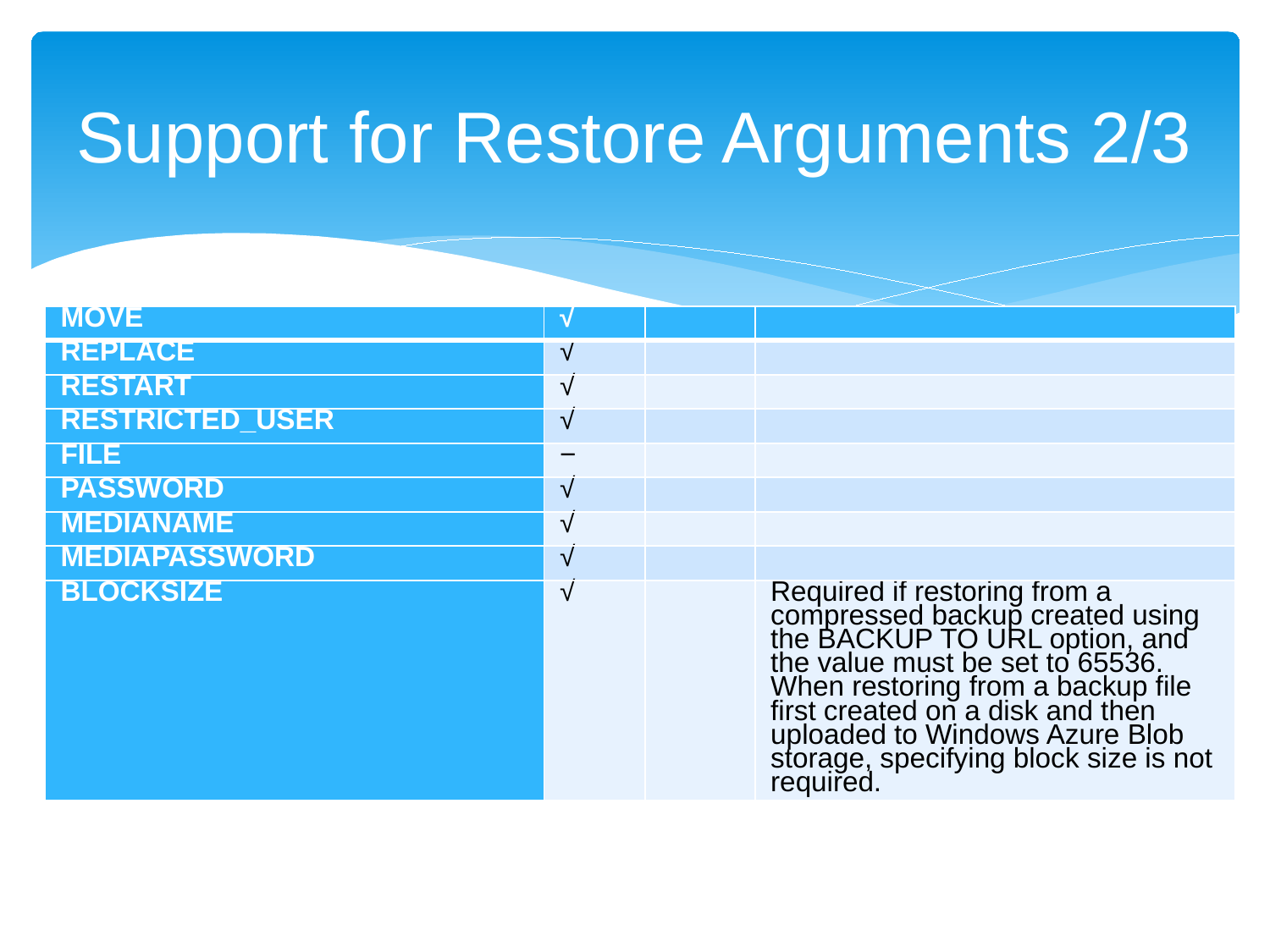

# Support for Restore Arguments 2/3
| MOVE | √ |  |  |
| --- | --- | --- | --- |
| REPLACE | √ |  |  |
| RESTART | √ |  |  |
| RESTRICTED\_USER | √ |  |  |
| FILE | − |  |  |
| PASSWORD | √ |  |  |
| MEDIANAME | √ |  |  |
| MEDIAPASSWORD | √ |  |  |
| BLOCKSIZE | √ |  | Required if restoring from a compressed backup created using the BACKUP TO URL option, and the value must be set to 65536. When restoring from a backup file first created on a disk and then uploaded to Windows Azure Blob storage, specifying block size is not required. |